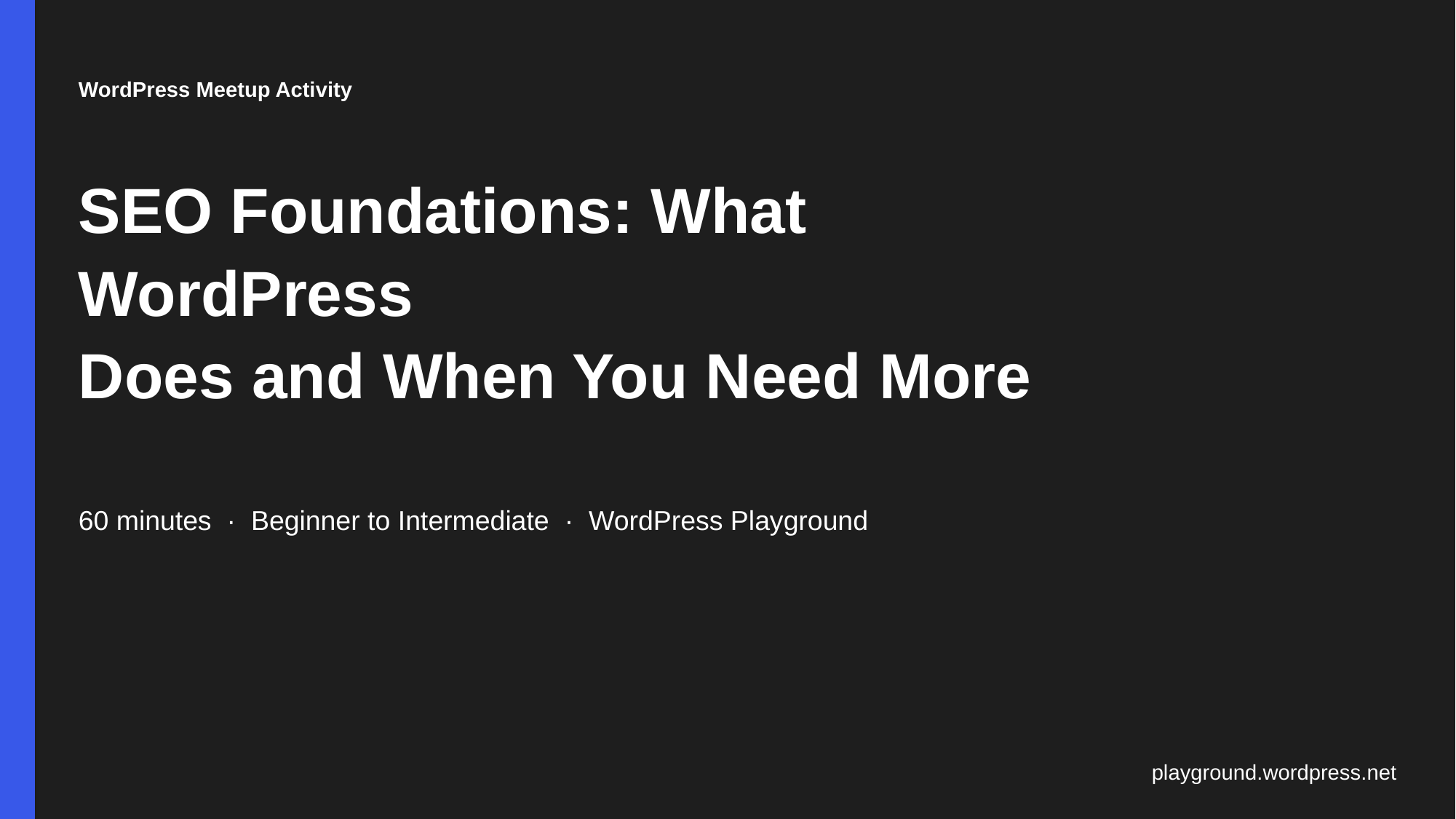

WordPress Meetup Activity
SEO Foundations: What WordPress
Does and When You Need More
60 minutes  ·  Beginner to Intermediate  ·  WordPress Playground
playground.wordpress.net